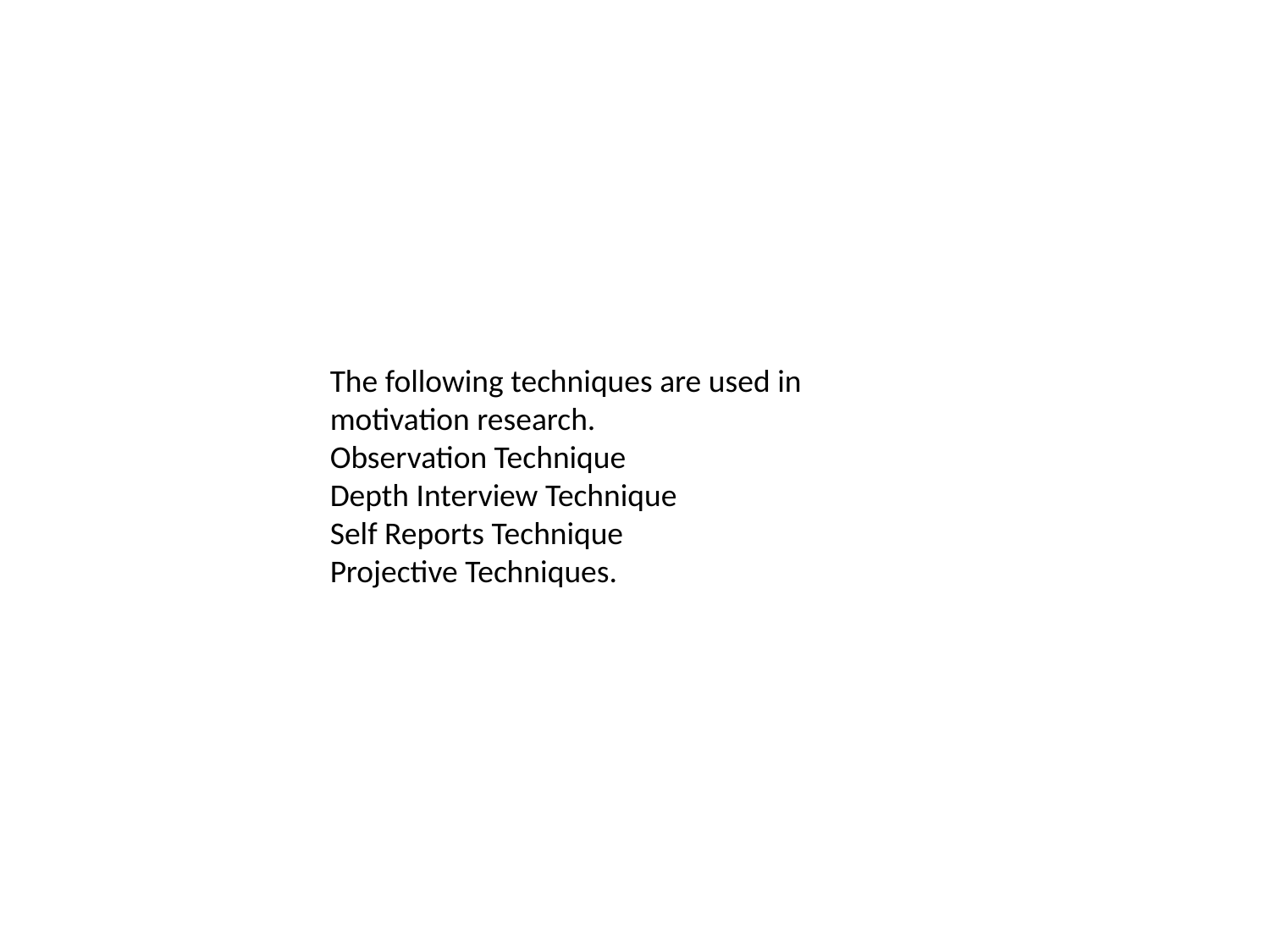

The following techniques are used in motivation research.
Observation Technique
Depth Interview Technique
Self Reports Technique
Projective Techniques.